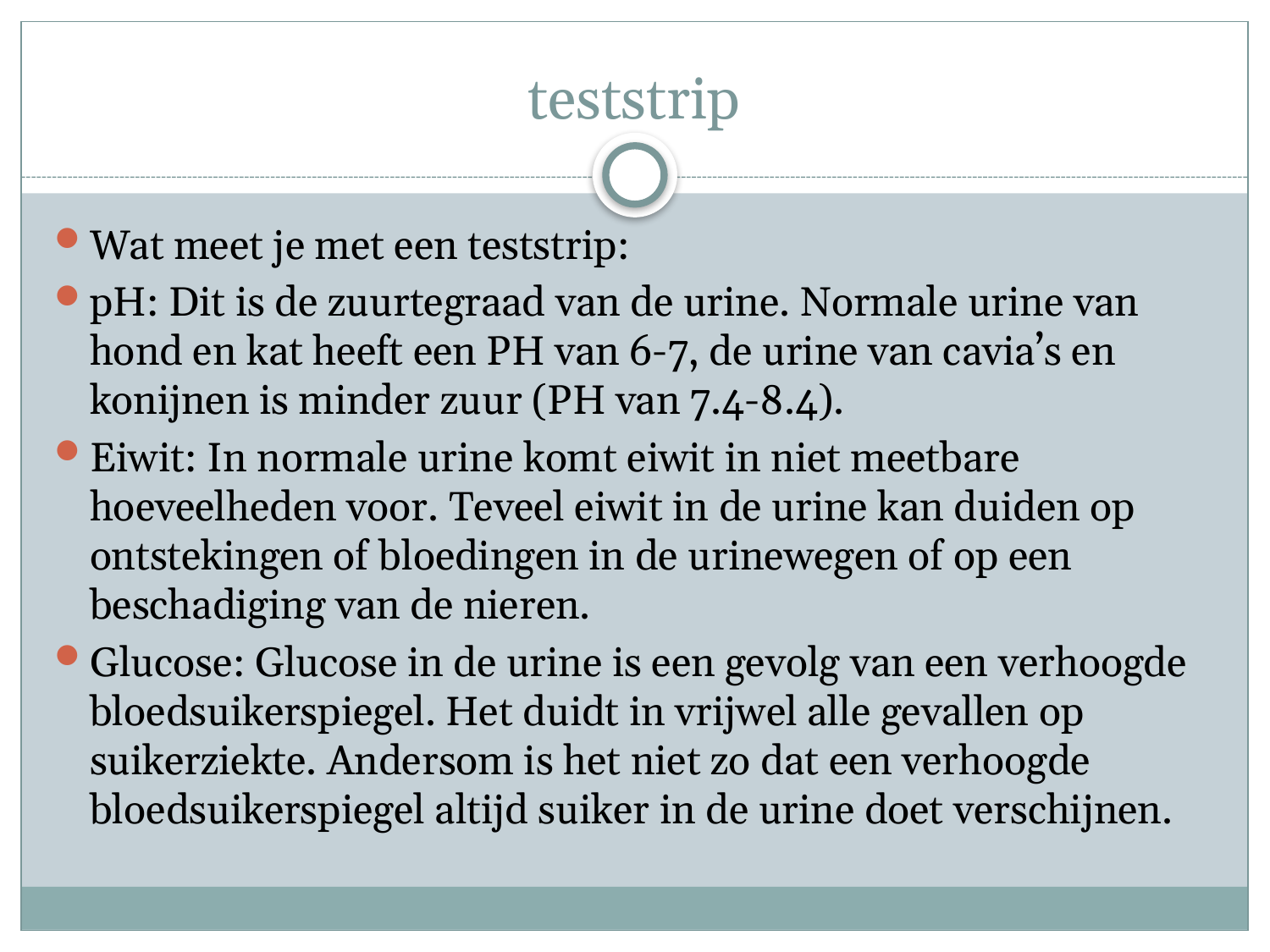

# teststrip
Wat meet je met een teststrip:
pH: Dit is de zuurtegraad van de urine. Normale urine van hond en kat heeft een PH van 6-7, de urine van cavia’s en konijnen is minder zuur (PH van 7.4-8.4).
Eiwit: In normale urine komt eiwit in niet meetbare hoeveelheden voor. Teveel eiwit in de urine kan duiden op ontstekingen of bloedingen in de urinewegen of op een beschadiging van de nieren.
Glucose: Glucose in de urine is een gevolg van een verhoogde bloedsuikerspiegel. Het duidt in vrijwel alle gevallen op suikerziekte. Andersom is het niet zo dat een verhoogde bloedsuikerspiegel altijd suiker in de urine doet verschijnen.